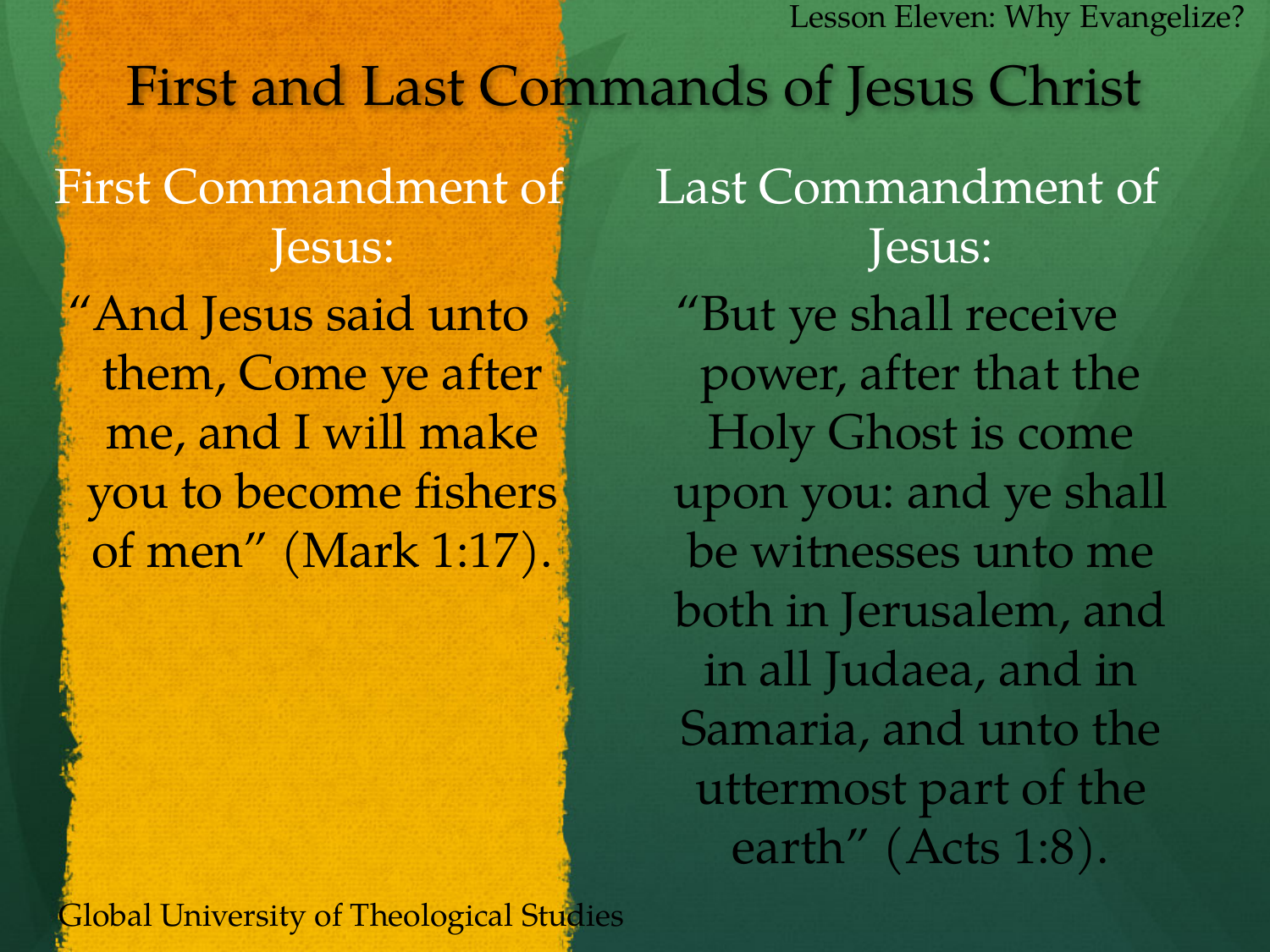

Lesson Eleven: Why Evangelize?

First and Last Commands of Jesus Christ
First Commandment of Jesus:
Last Commandment of Jesus:
“And Jesus said unto them, Come ye after me, and I will make you to become fishers of men” (Mark 1:17).
“But ye shall receive power, after that the Holy Ghost is come upon you: and ye shall be witnesses unto me both in Jerusalem, and in all Judaea, and in Samaria, and unto the uttermost part of the earth” (Acts 1:8).
Global University of Theological Studies